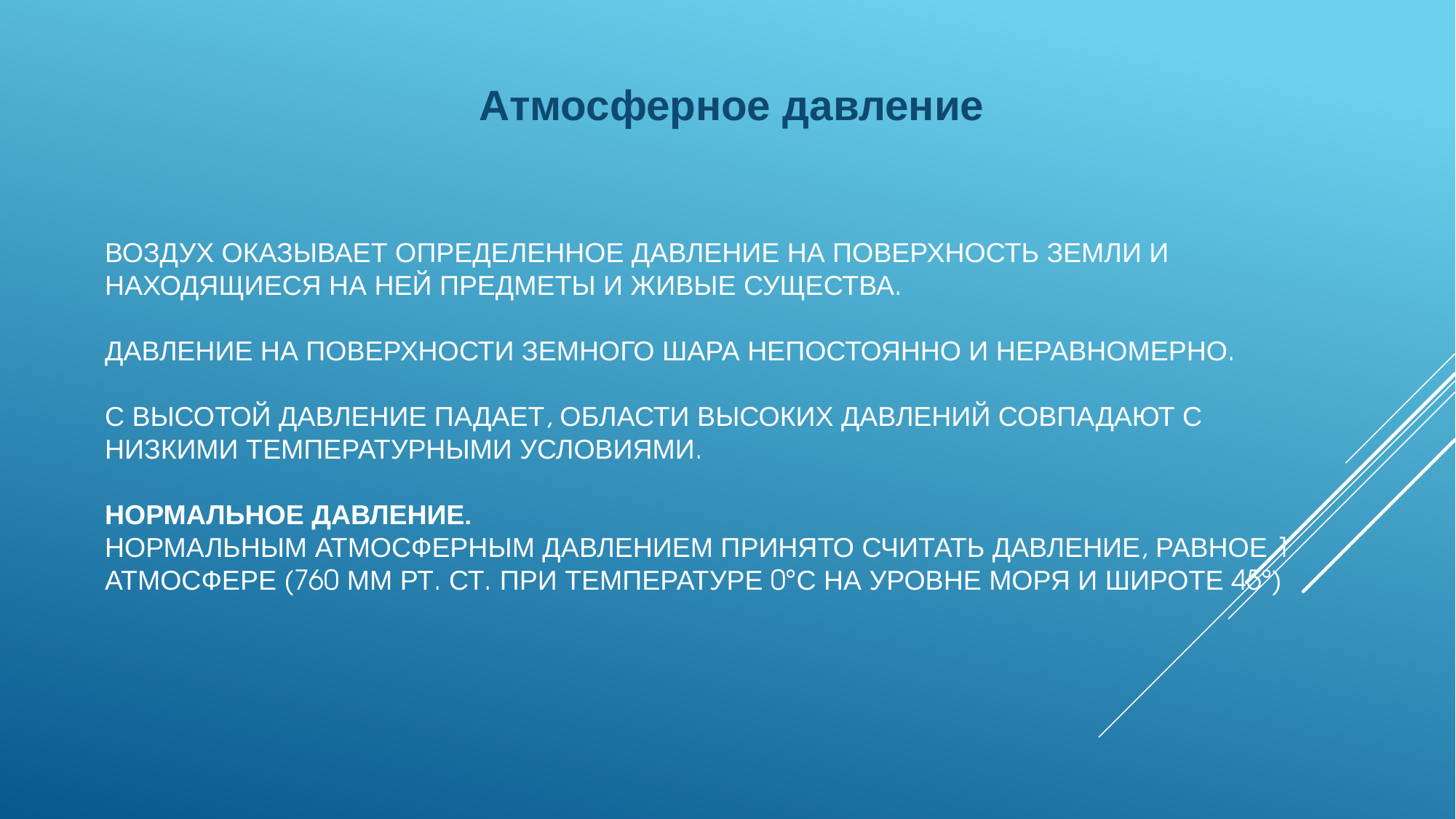

Атмосферное давление
# Воздух оказывает определенное давление на поверхность Земли и находящиеся на ней предметы и живые существа. давление на поверхно­сти земного шара непостоянно и неравномерно. С высотой давление падает, области высоких давлений совпадают с низкими температурными условиями. Нормальное давление. Нормальным атмосферным давлением принято считать давление, равное 1 атмосфере (760 мм рт. Ст. при температуре 0°С на уровне моря и широте 45°)